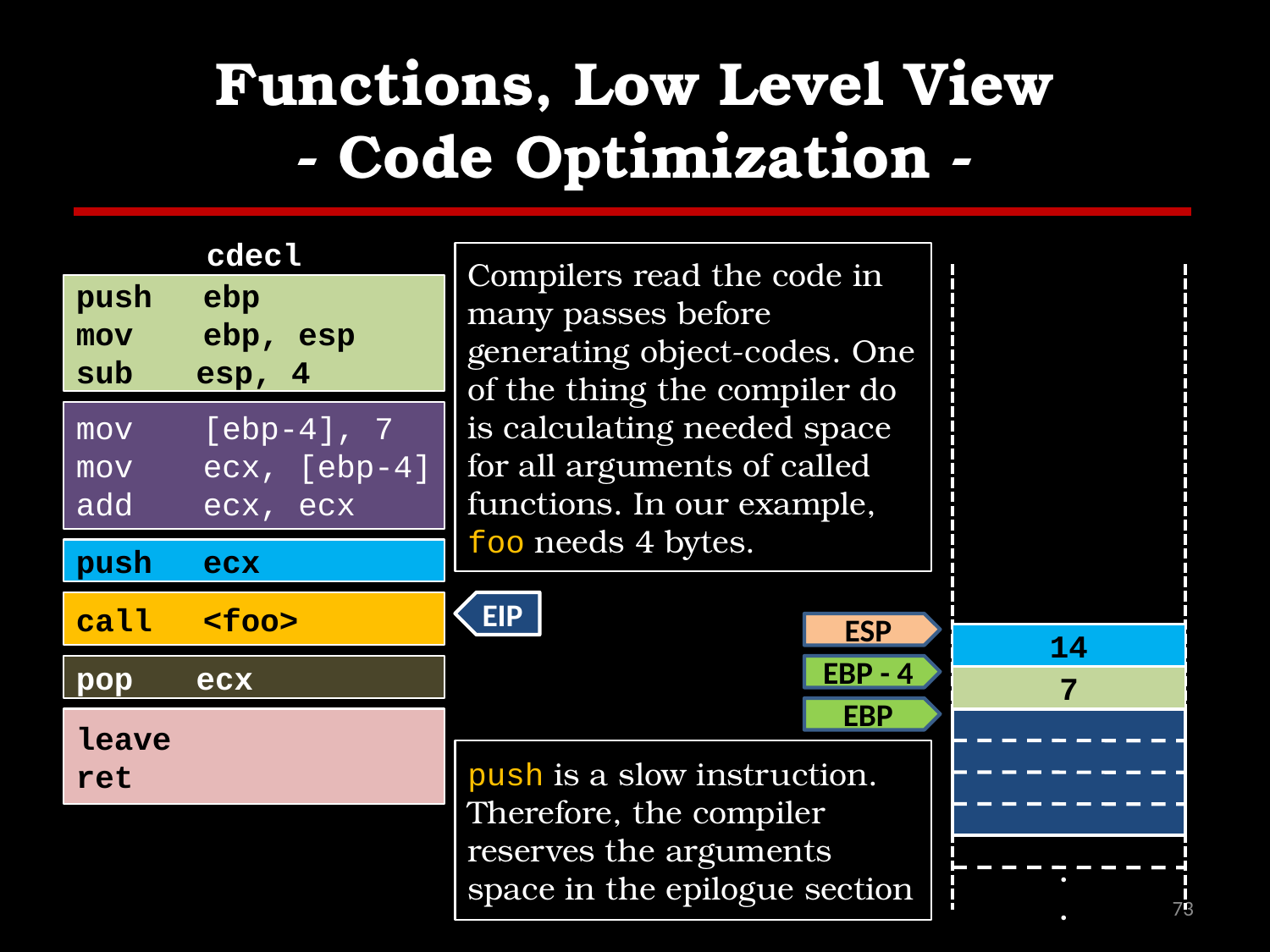

# Functions, Low Level View - Code Optimization -
cdecl
Compilers read the code in many passes before generating object-codes. One of the thing the compiler do is calculating needed space for all arguments of called functions. In our example, foo needs 4 bytes.
push	ebp
mov	ebp, esp
sub	esp, 4
mov	[ebp-4], 7
mov	ecx, [ebp-4]
add	ecx, ecx
push	ecx
call	<foo>
EIP
ESP
14
pop	ecx
EBP - 4
7
EBP
leave
ret

push is a slow instruction. Therefore, the compiler reserves the arguments space in the epilogue section
.
.
73